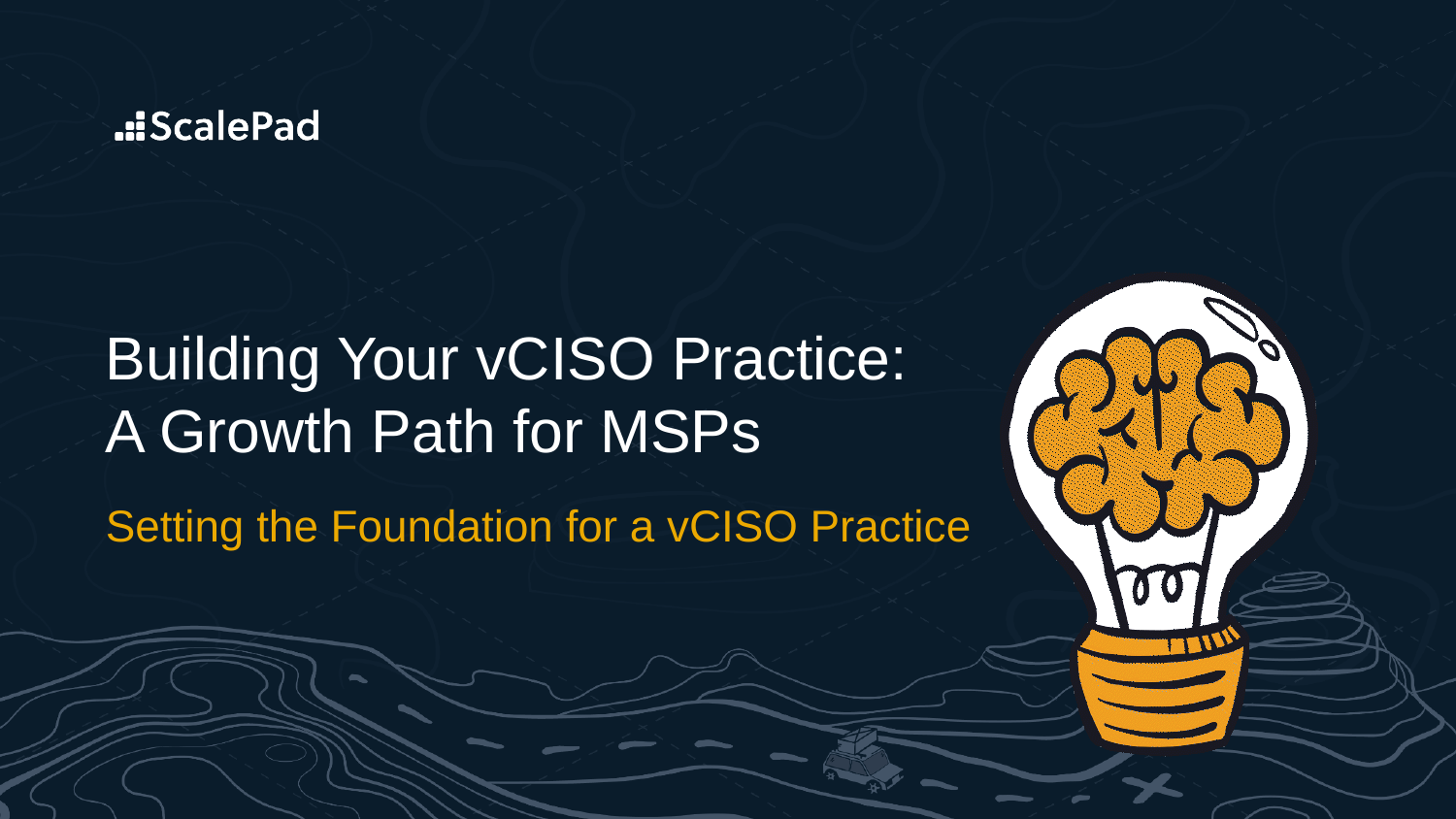

# Building Your vCISO Practice: A Growth Path for MSPs
Setting the Foundation for a vCISO Practice